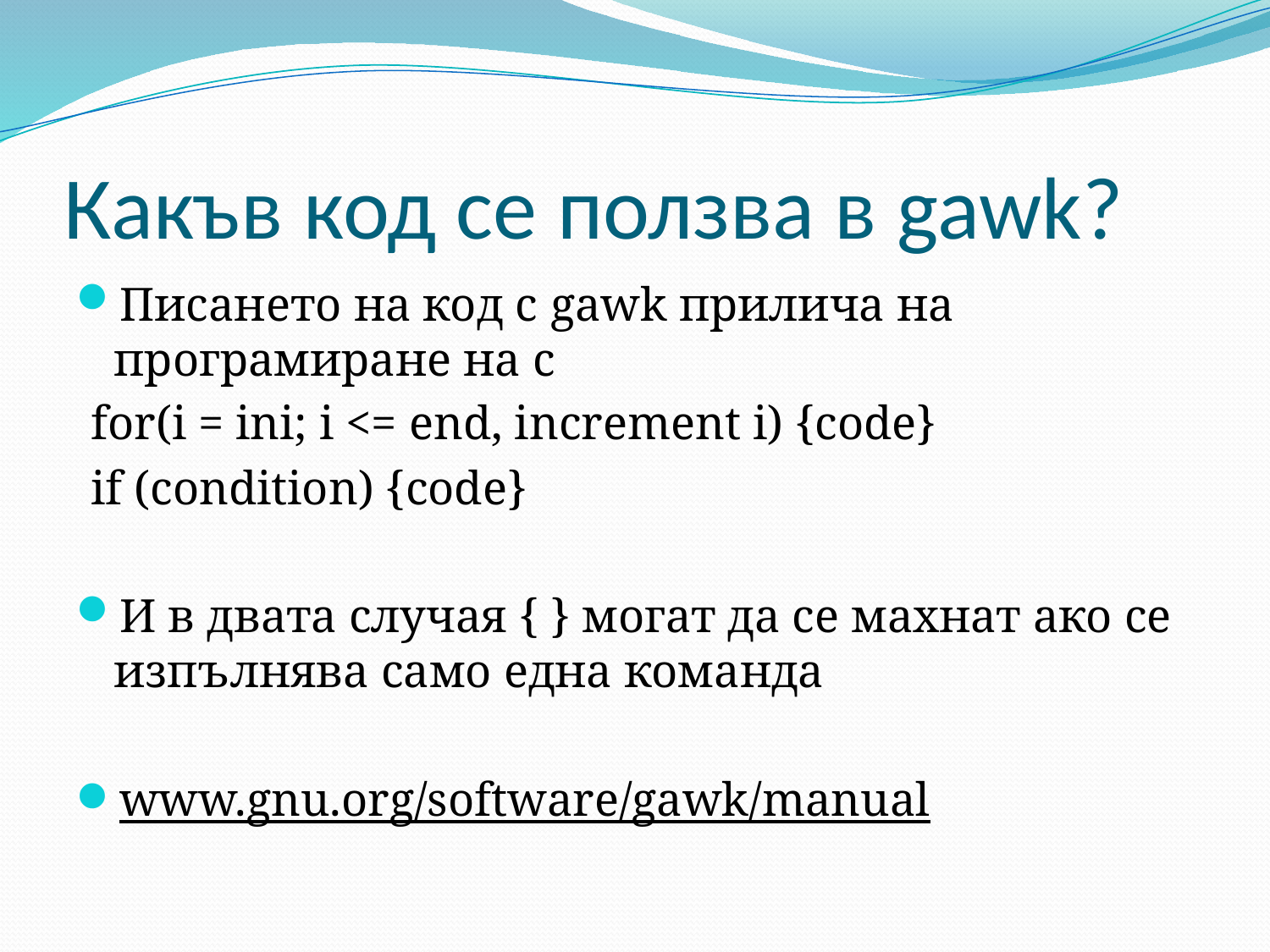

# Какъв код се ползва в gawk?
Писането на код с gawk прилича на програмиране на c
for(i = ini; i <= end, increment i) {code}
if (condition) {code}

И в двата случая { } могат да се махнат ако се изпълнява само една команда

www.gnu.org/software/gawk/manual